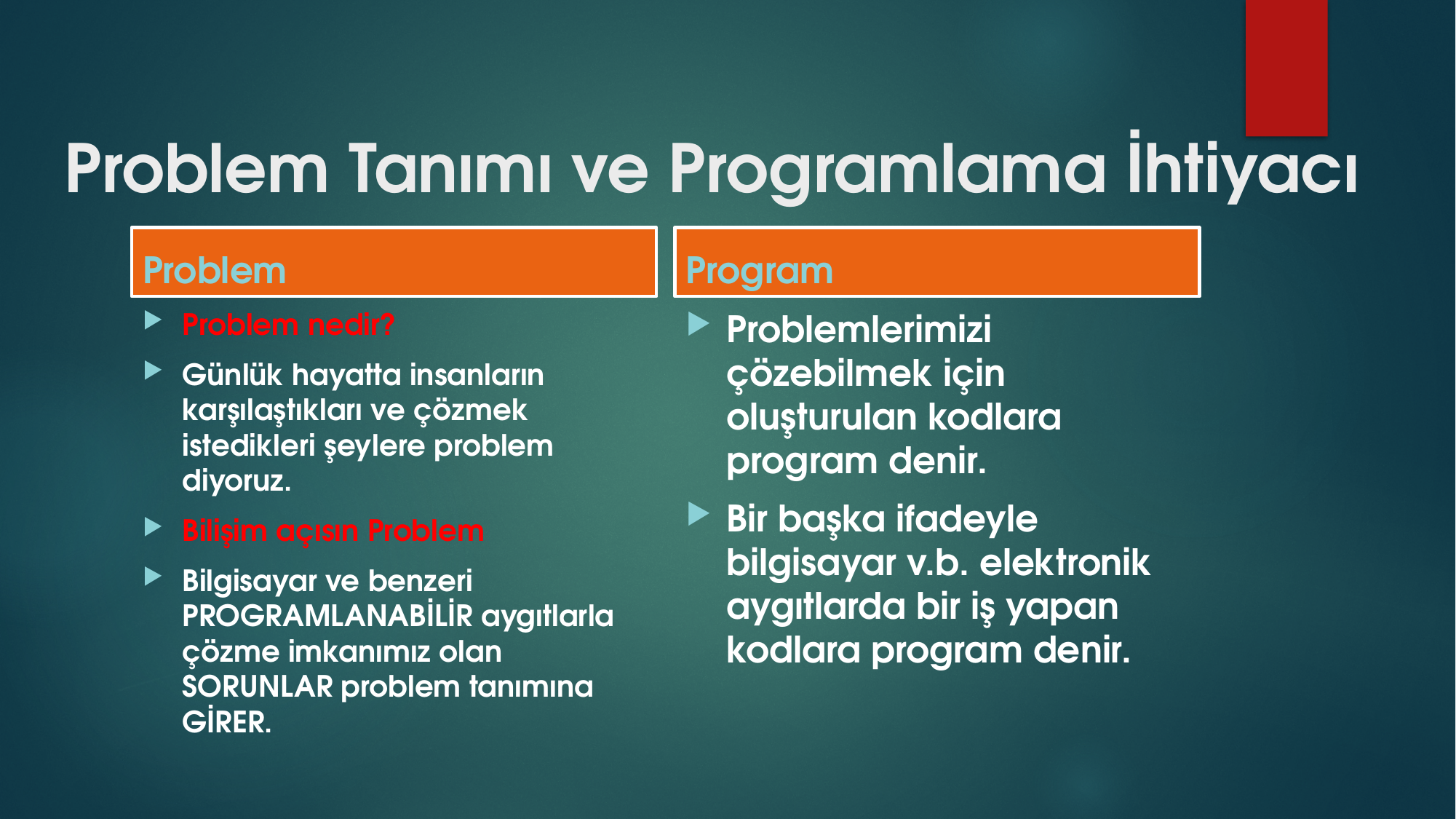

# Problem Tanımı ve Programlama İhtiyacı
Problem
Program
Problem nedir?
Günlük hayatta insanların karşılaştıkları ve çözmek istedikleri şeylere problem diyoruz.
Bilişim açısın Problem
Bilgisayar ve benzeri PROGRAMLANABİLİR aygıtlarla çözme imkanımız olan SORUNLAR problem tanımına GİRER.
Problemlerimizi çözebilmek için oluşturulan kodlara program denir.
Bir başka ifadeyle bilgisayar v.b. elektronik aygıtlarda bir iş yapan kodlara program denir.